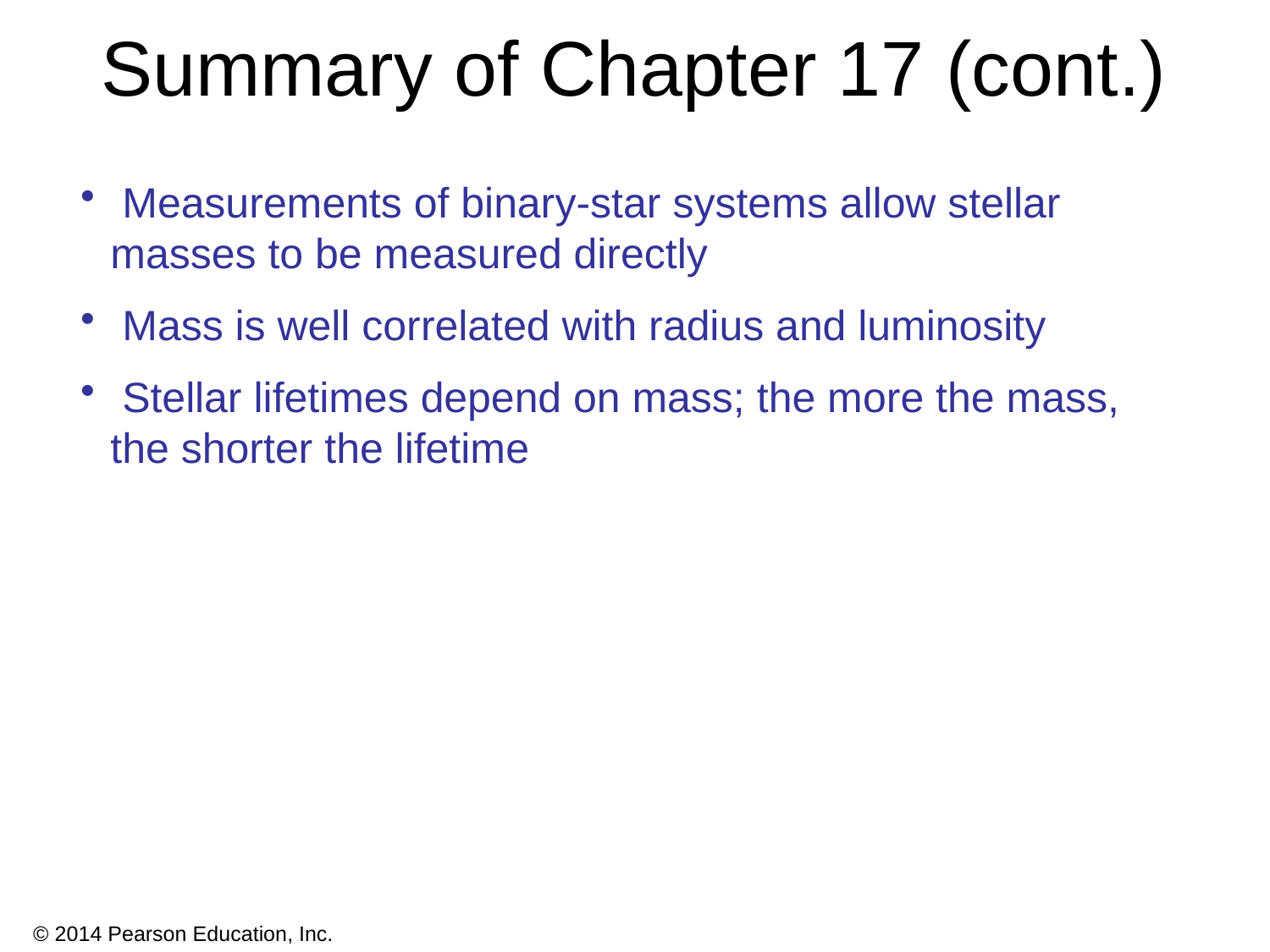

# Summary of Chapter 17 (cont.)
 Measurements of binary-star systems allow stellar masses to be measured directly
 Mass is well correlated with radius and luminosity
 Stellar lifetimes depend on mass; the more the mass, the shorter the lifetime